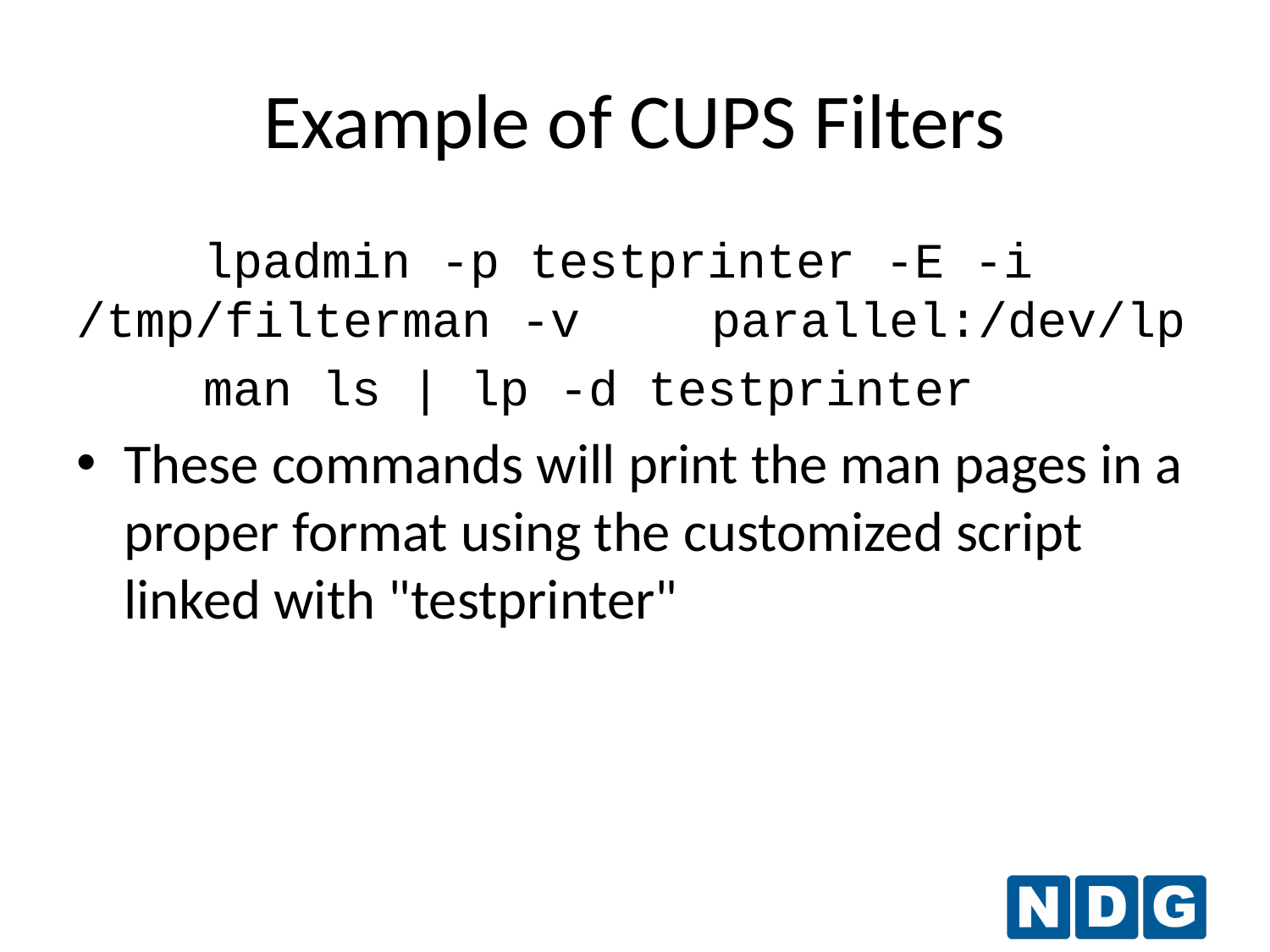

Example of CUPS Filters
	lpadmin -p testprinter -E -i /tmp/filterman -v 	parallel:/dev/lp
	man ls | lp -d testprinter
These commands will print the man pages in a proper format using the customized script linked with "testprinter"